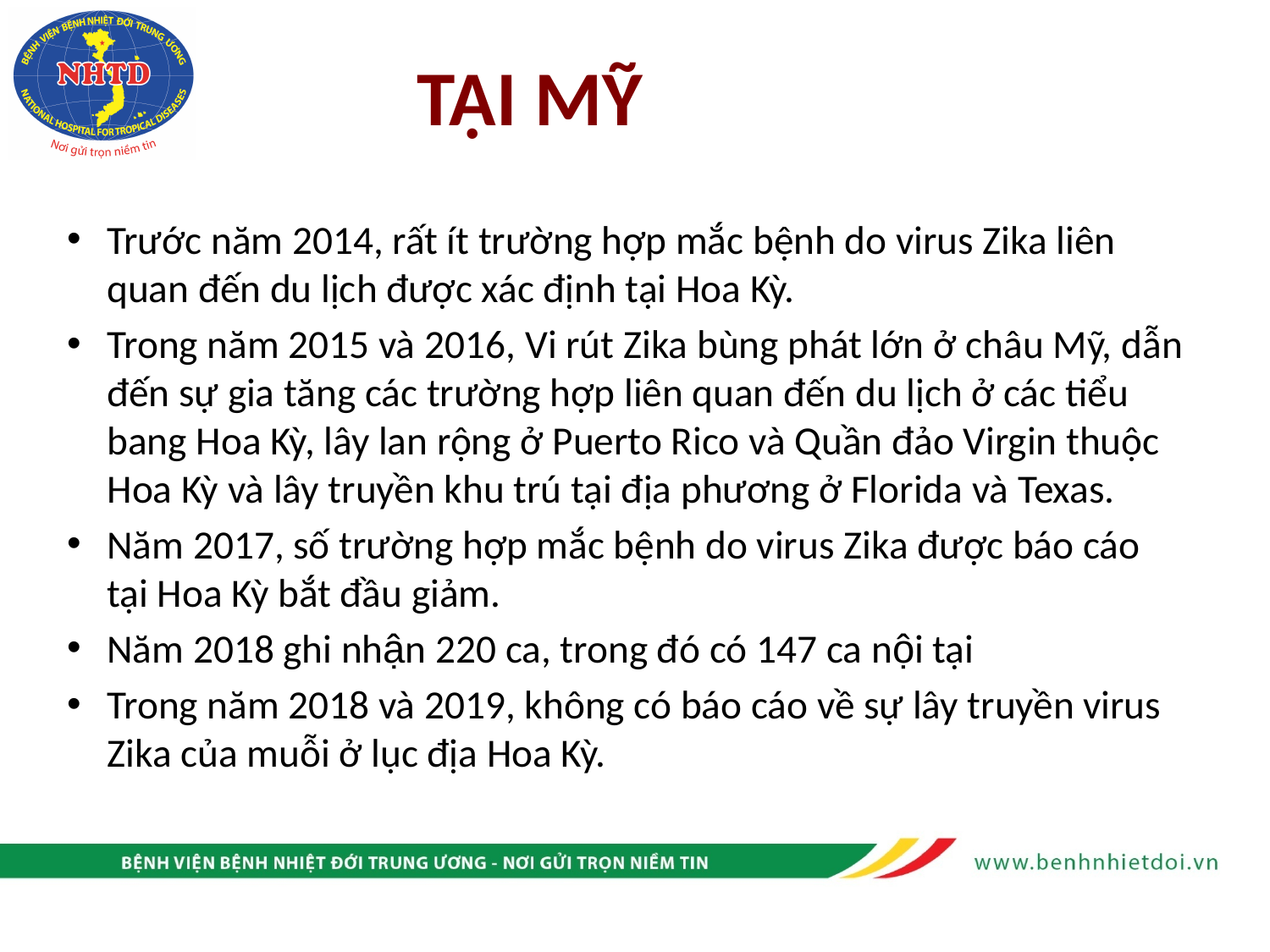

# TẠI MỸ
Trước năm 2014, rất ít trường hợp mắc bệnh do virus Zika liên quan đến du lịch được xác định tại Hoa Kỳ.
Trong năm 2015 và 2016, Vi rút Zika bùng phát lớn ở châu Mỹ, dẫn đến sự gia tăng các trường hợp liên quan đến du lịch ở các tiểu bang Hoa Kỳ, lây lan rộng ở Puerto Rico và Quần đảo Virgin thuộc Hoa Kỳ và lây truyền khu trú tại địa phương ở Florida và Texas.
Năm 2017, số trường hợp mắc bệnh do virus Zika được báo cáo tại Hoa Kỳ bắt đầu giảm.
Năm 2018 ghi nhận 220 ca, trong đó có 147 ca nội tại
Trong năm 2018 và 2019, không có báo cáo về sự lây truyền virus Zika của muỗi ở lục địa Hoa Kỳ.